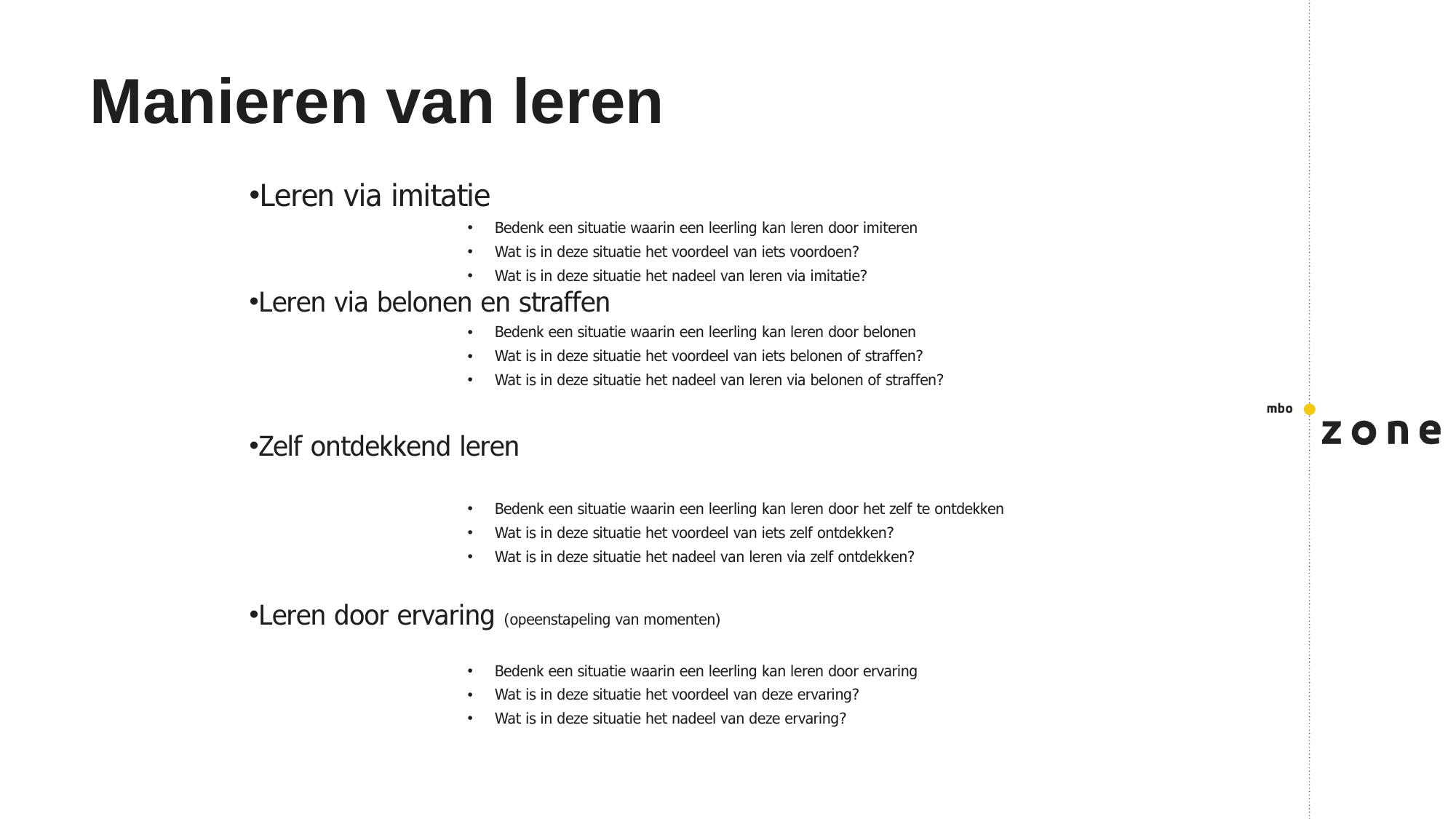

# Manieren van leren
Leren via imitatie
Bedenk een situatie waarin een leerling kan leren door imiteren
Wat is in deze situatie het voordeel van iets voordoen?
Wat is in deze situatie het nadeel van leren via imitatie?
Leren via belonen en straffen
Bedenk een situatie waarin een leerling kan leren door belonen
Wat is in deze situatie het voordeel van iets belonen of straffen?
Wat is in deze situatie het nadeel van leren via belonen of straffen?

Zelf ontdekkend leren

Bedenk een situatie waarin een leerling kan leren door het zelf te ontdekken
Wat is in deze situatie het voordeel van iets zelf ontdekken?
Wat is in deze situatie het nadeel van leren via zelf ontdekken?

Leren door ervaring (opeenstapeling van momenten)

Bedenk een situatie waarin een leerling kan leren door ervaring
Wat is in deze situatie het voordeel van deze ervaring?
Wat is in deze situatie het nadeel van deze ervaring?